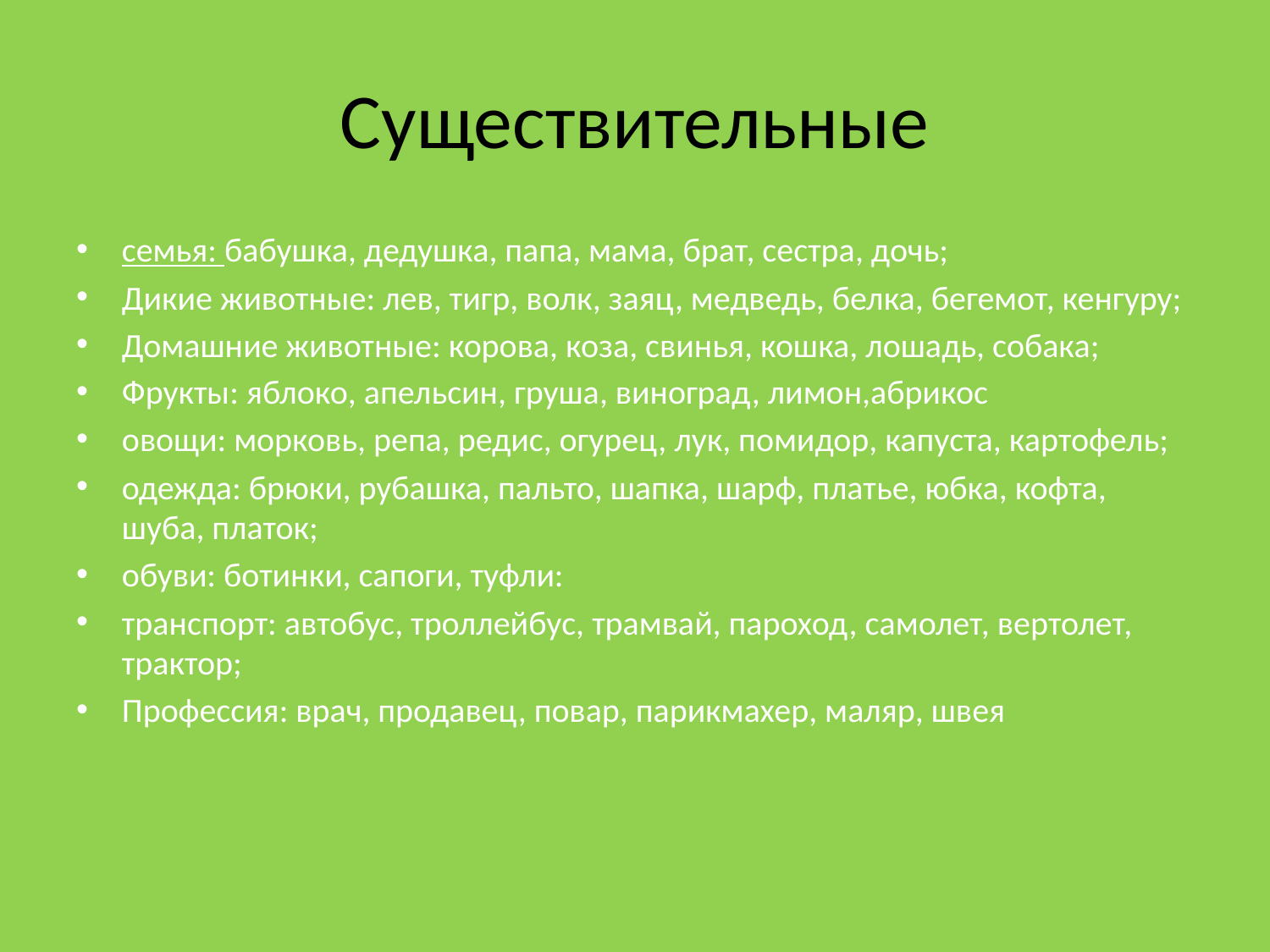

# Существительные
семья: бабушка, дедушка, папа, мама, брат, сестра, дочь;
Дикие животные: лев, тигр, волк, заяц, медведь, белка, бегемот, кенгуру;
Домашние животные: корова, коза, свинья, кошка, лошадь, собака;
Фрукты: яблоко, апельсин, груша, виноград, лимон,абрикос
овощи: морковь, репа, редис, огурец, лук, помидор, капуста, картофель;
одежда: брюки, рубашка, пальто, шапка, шарф, платье, юбка, кофта, шуба, платок;
обуви: ботинки, сапоги, туфли:
транспорт: автобус, троллейбус, трамвай, пароход, самолет, вертолет, трактор;
Профессия: врач, продавец, повар, парикмахер, маляр, швея